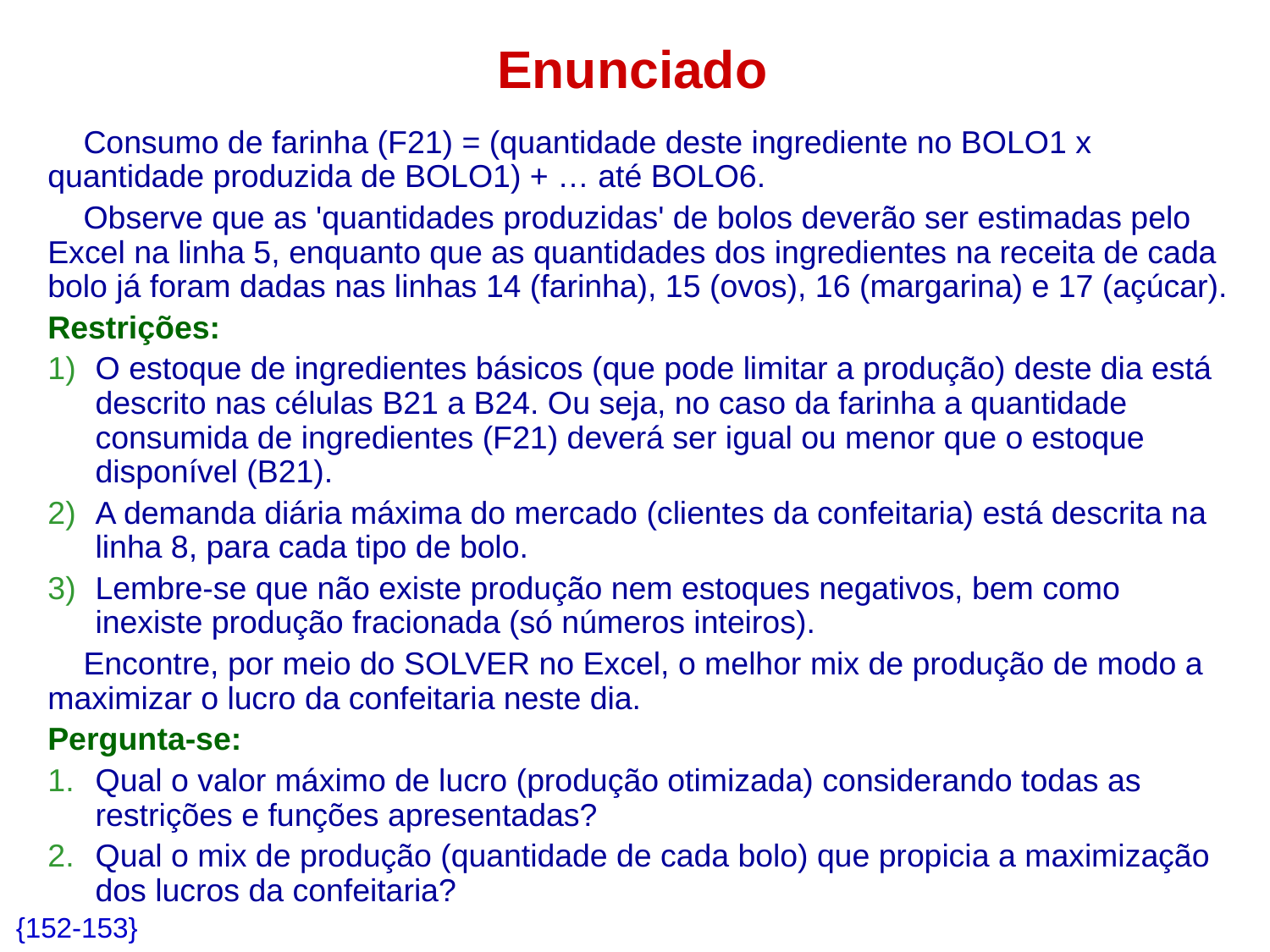

# Enunciado
    Consumo de farinha (F21) = (quantidade deste ingrediente no BOLO1 x quantidade produzida de BOLO1) + … até BOLO6.
    Observe que as 'quantidades produzidas' de bolos deverão ser estimadas pelo Excel na linha 5, enquanto que as quantidades dos ingredientes na receita de cada bolo já foram dadas nas linhas 14 (farinha), 15 (ovos), 16 (margarina) e 17 (açúcar).
Restrições:
O estoque de ingredientes básicos (que pode limitar a produção) deste dia está descrito nas células B21 a B24. Ou seja, no caso da farinha a quantidade consumida de ingredientes (F21) deverá ser igual ou menor que o estoque disponível (B21).
A demanda diária máxima do mercado (clientes da confeitaria) está descrita na linha 8, para cada tipo de bolo.
Lembre-se que não existe produção nem estoques negativos, bem como inexiste produção fracionada (só números inteiros).
    Encontre, por meio do SOLVER no Excel, o melhor mix de produção de modo a maximizar o lucro da confeitaria neste dia.
Pergunta-se:
Qual o valor máximo de lucro (produção otimizada) considerando todas as restrições e funções apresentadas?
Qual o mix de produção (quantidade de cada bolo) que propicia a maximização dos lucros da confeitaria?

{152-153}